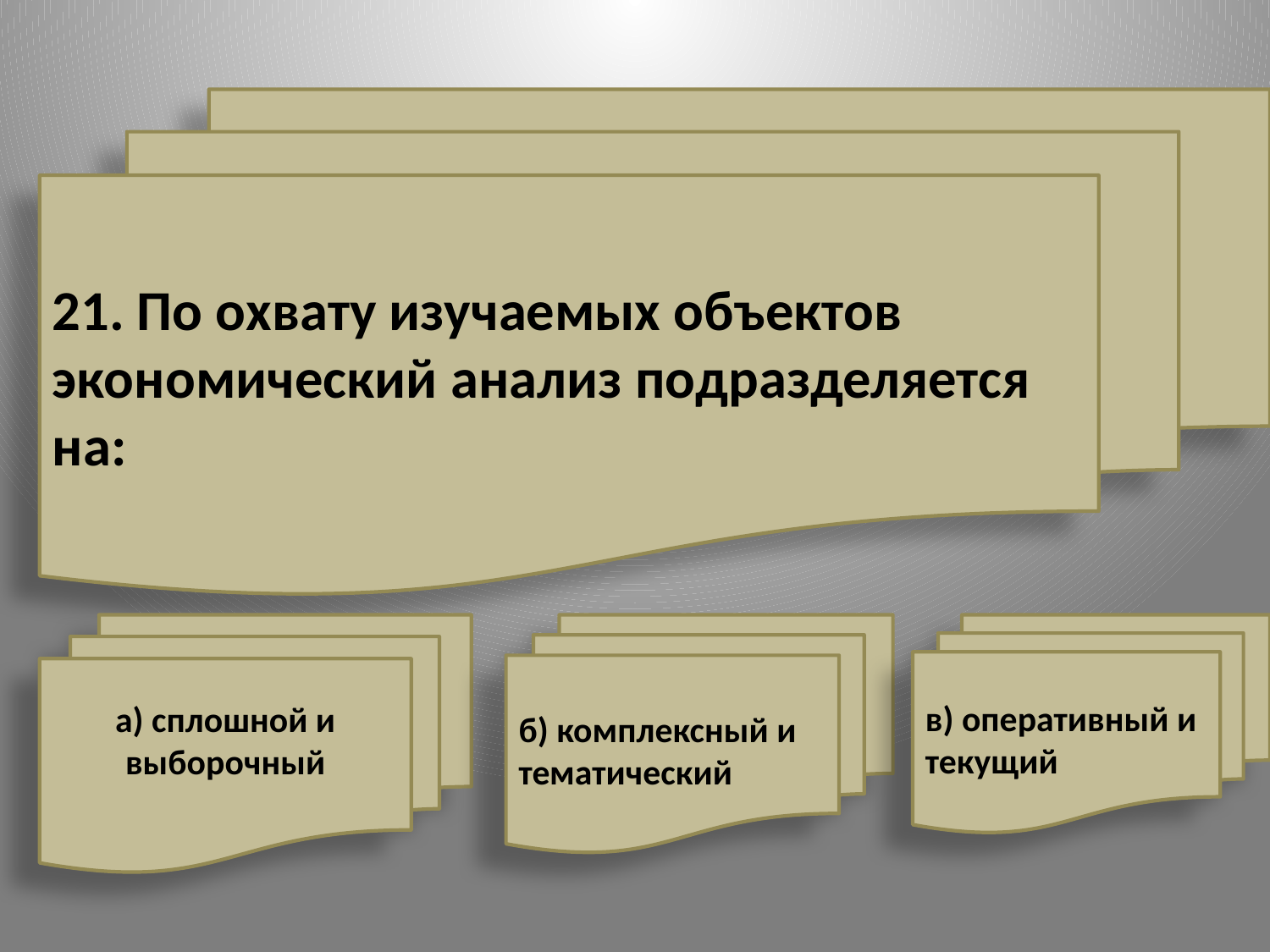

21. По охвату изучаемых объектов экономический анализ подразделяется на:

а) сплошной и выборочный

б) комплексный и тематический
в) оперативный и текущий